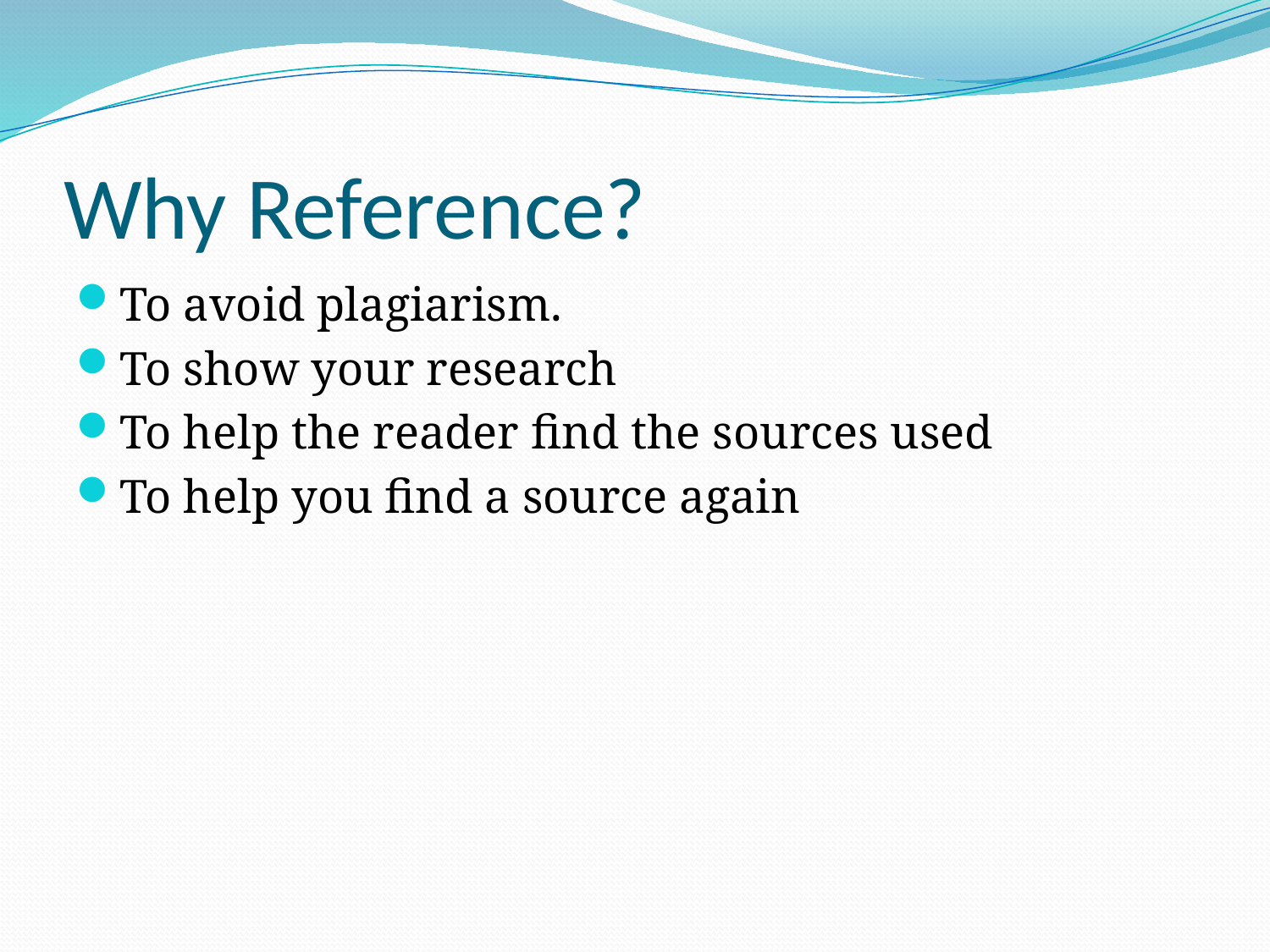

# Why Reference?
To avoid plagiarism.
To show your research
To help the reader find the sources used
To help you find a source again